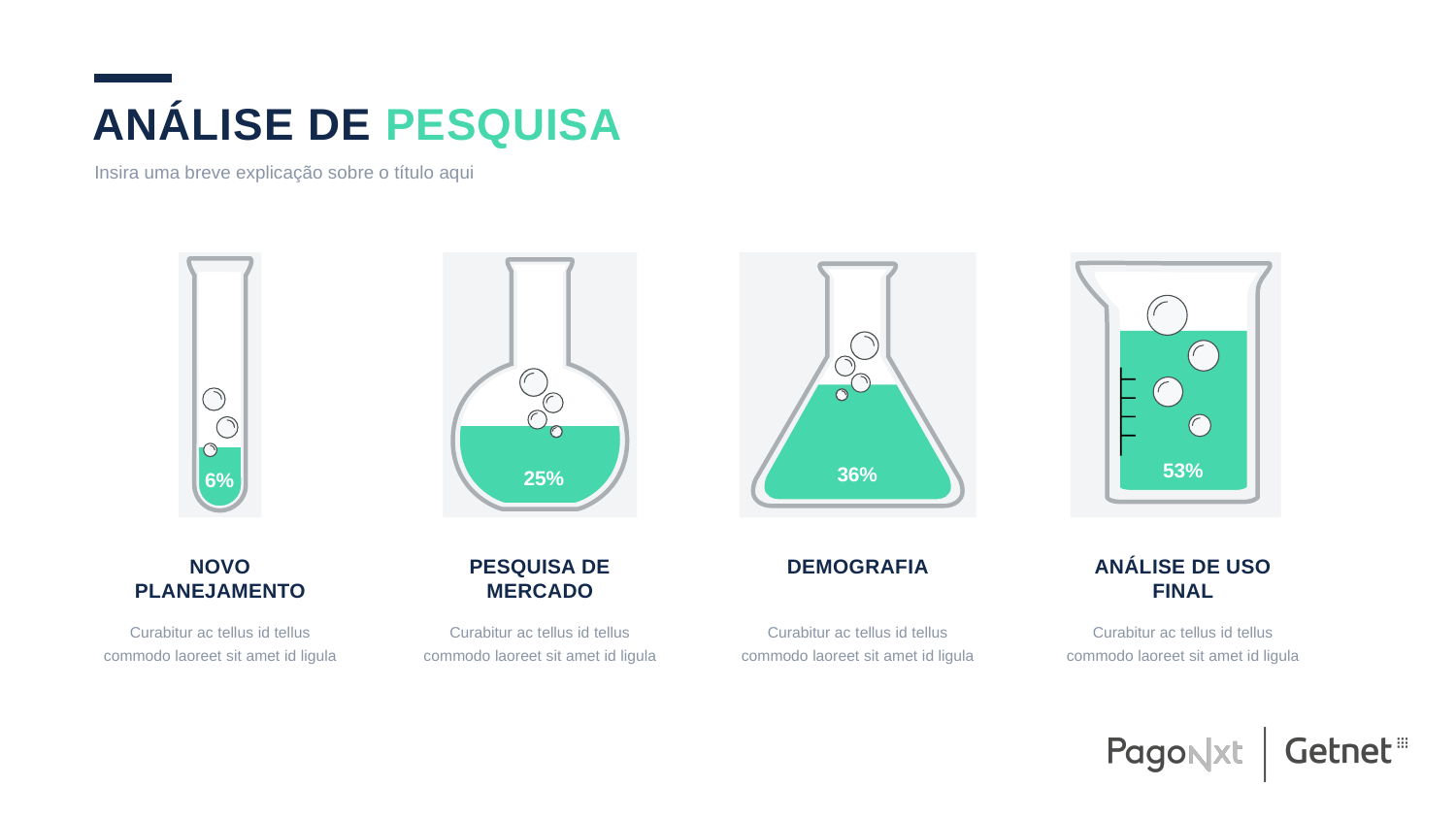

ANÁLISE DE PESQUISA
Insira uma breve explicação sobre o título aqui

53%
36%
25%
6%
NOVO PLANEJAMENTO
PESQUISA DE MERCADO
DEMOGRAFIA
ANÁLISE DE USO FINAL
Curabitur ac tellus id tellus commodo laoreet sit amet id ligula
Curabitur ac tellus id tellus commodo laoreet sit amet id ligula
Curabitur ac tellus id tellus commodo laoreet sit amet id ligula
Curabitur ac tellus id tellus commodo laoreet sit amet id ligula